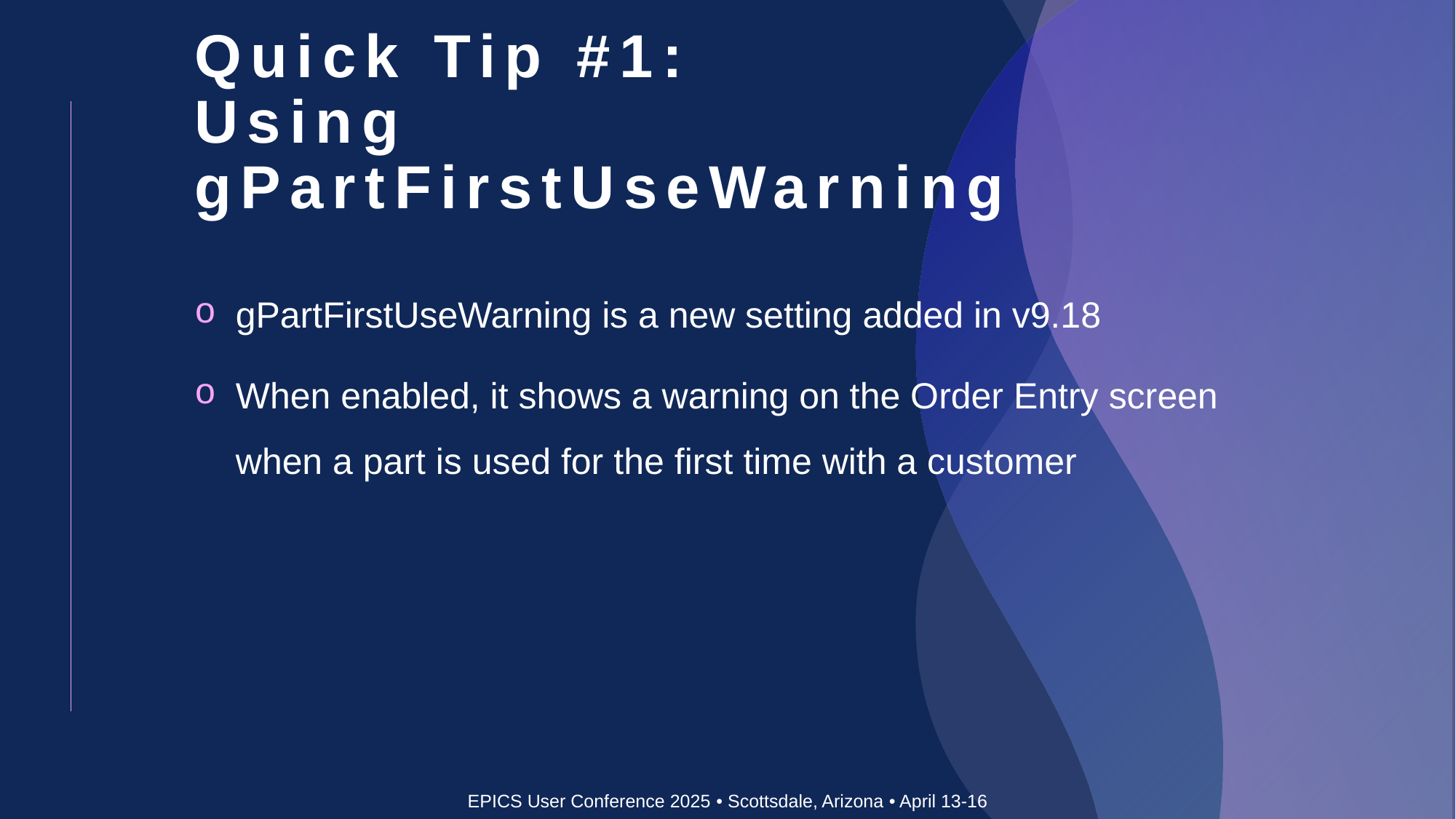

# Quick Tip #1: Using gPartFirstUseWarning
gPartFirstUseWarning is a new setting added in v9.18
When enabled, it shows a warning on the Order Entry screen when a part is used for the first time with a customer